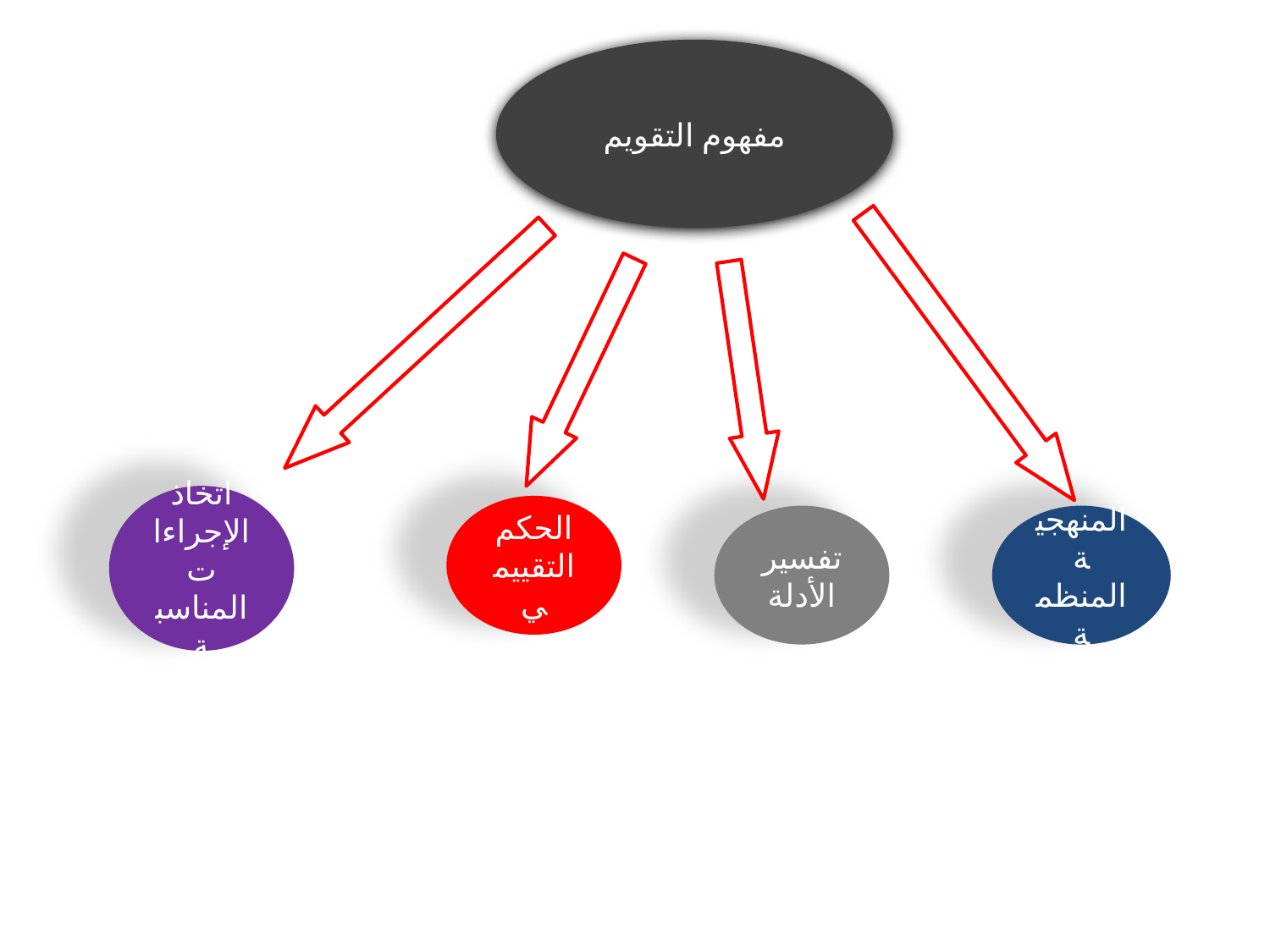

مفهوم التقويم

اتخاذ الإجراءات المناسبة
الحكم التقييمي
تفسير الأدلة
المنهجية المنظمة